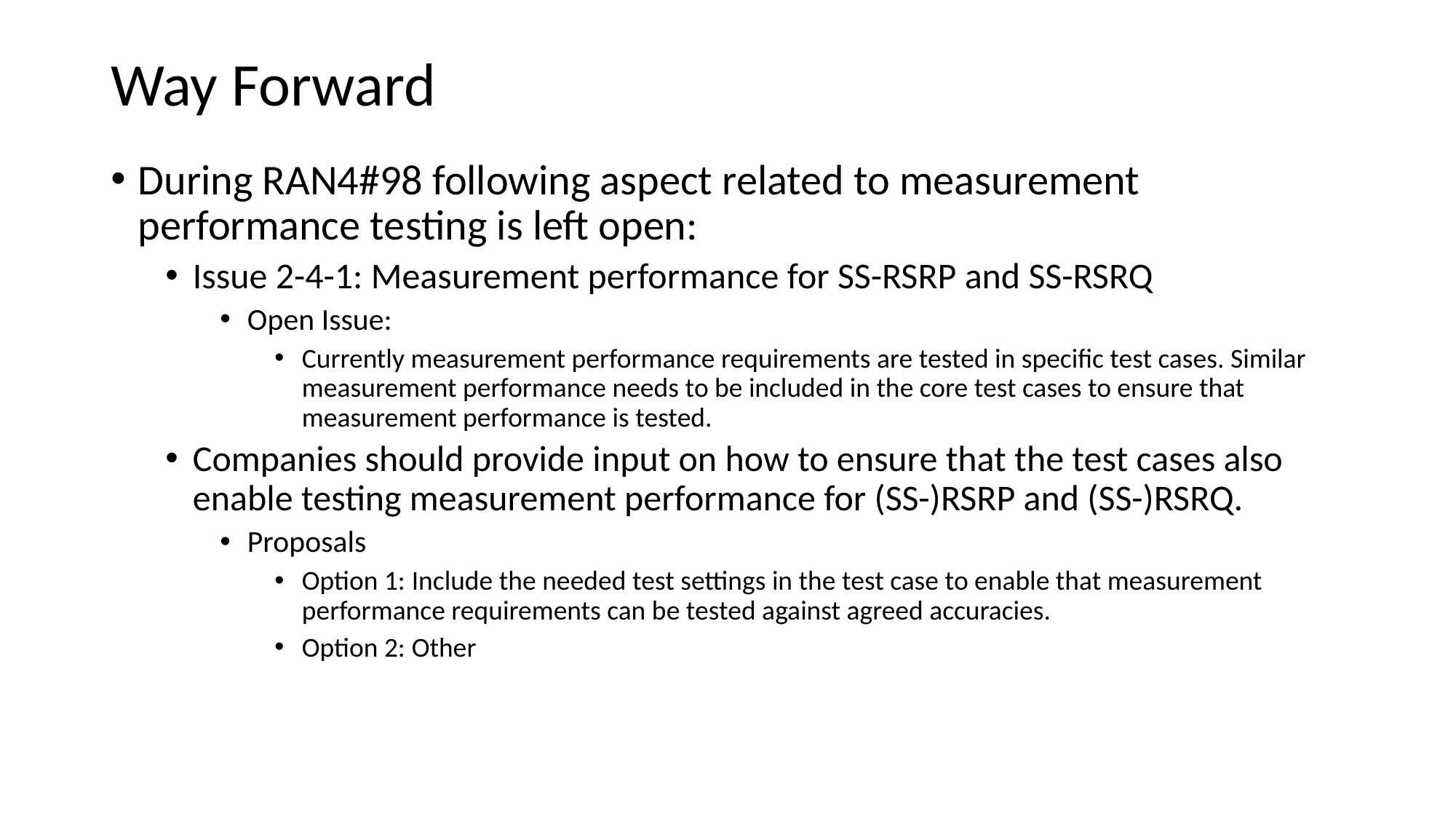

# Way Forward
During RAN4#98 following aspect related to measurement performance testing is left open:
Issue 2-4-1: Measurement performance for SS-RSRP and SS-RSRQ
Open Issue:
Currently measurement performance requirements are tested in specific test cases. Similar measurement performance needs to be included in the core test cases to ensure that measurement performance is tested.
Companies should provide input on how to ensure that the test cases also enable testing measurement performance for (SS-)RSRP and (SS-)RSRQ.
Proposals
Option 1: Include the needed test settings in the test case to enable that measurement performance requirements can be tested against agreed accuracies.
Option 2: Other